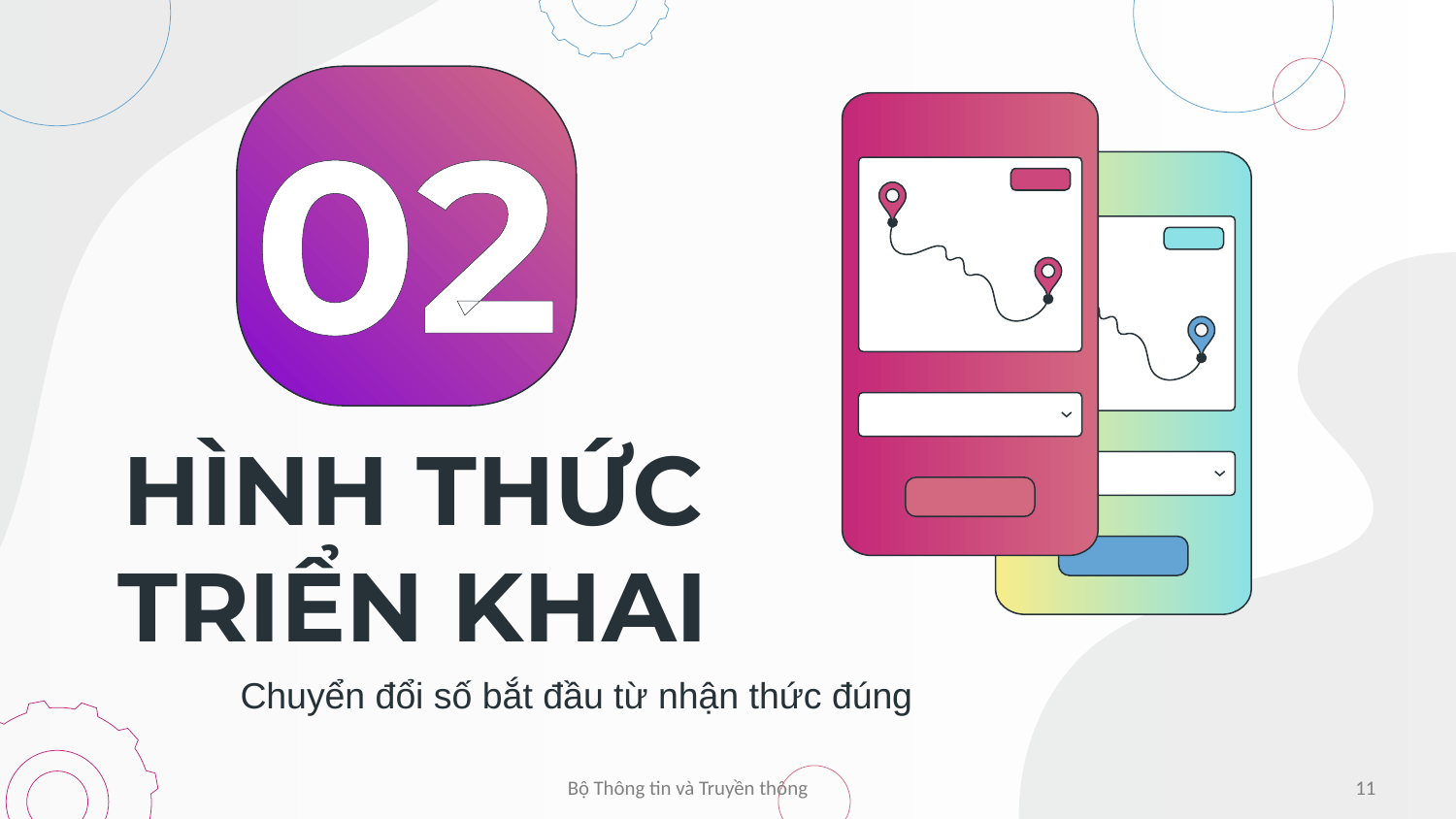

02

# HÌNH THỨC TRIỂN KHAI
Chuyển đổi số bắt đầu từ nhận thức đúng
11
Bộ Thông tin và Truyền thông